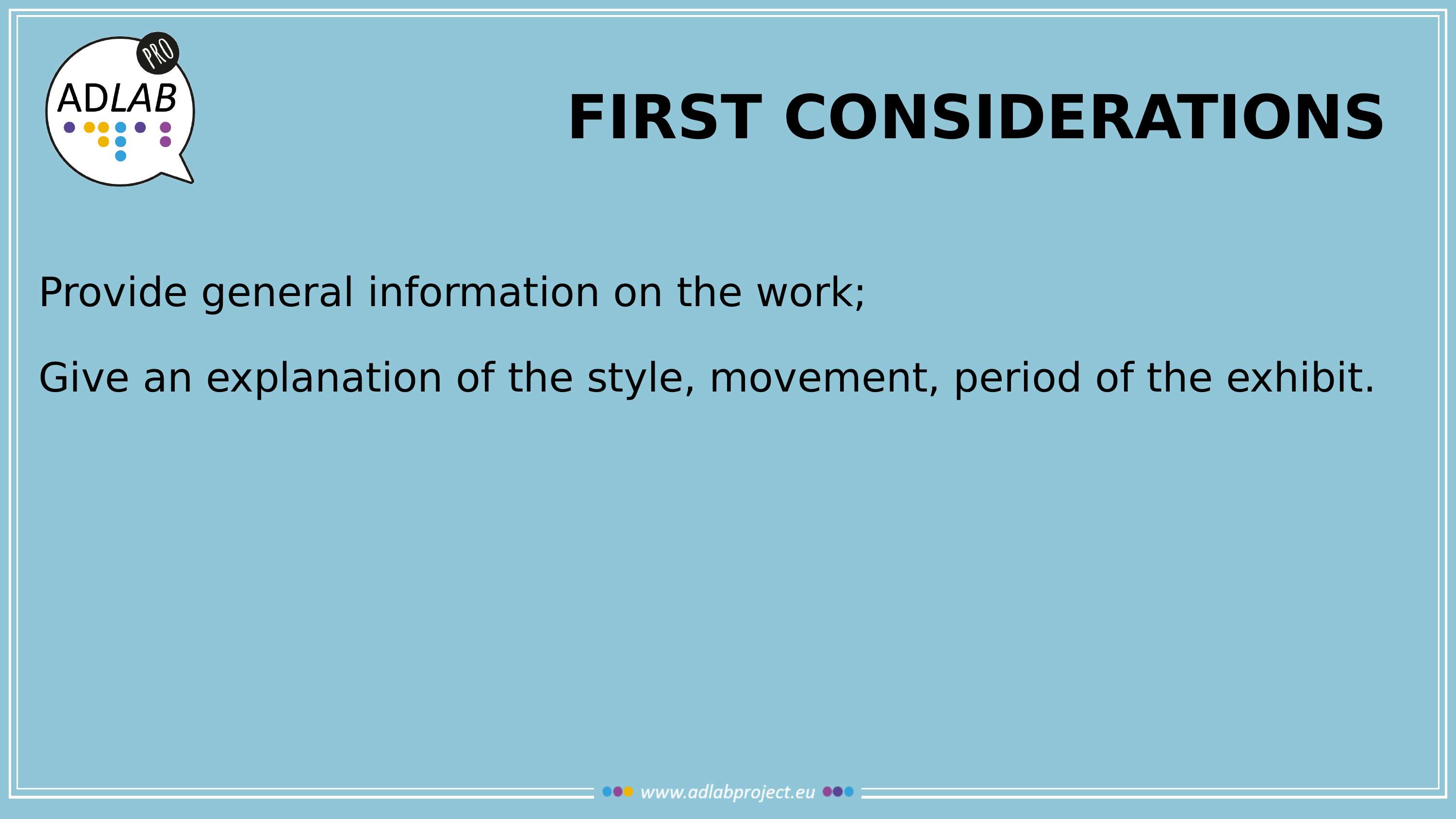

# First considerations
Provide general information on the work;
Give an explanation of the style, movement, period of the exhibit.